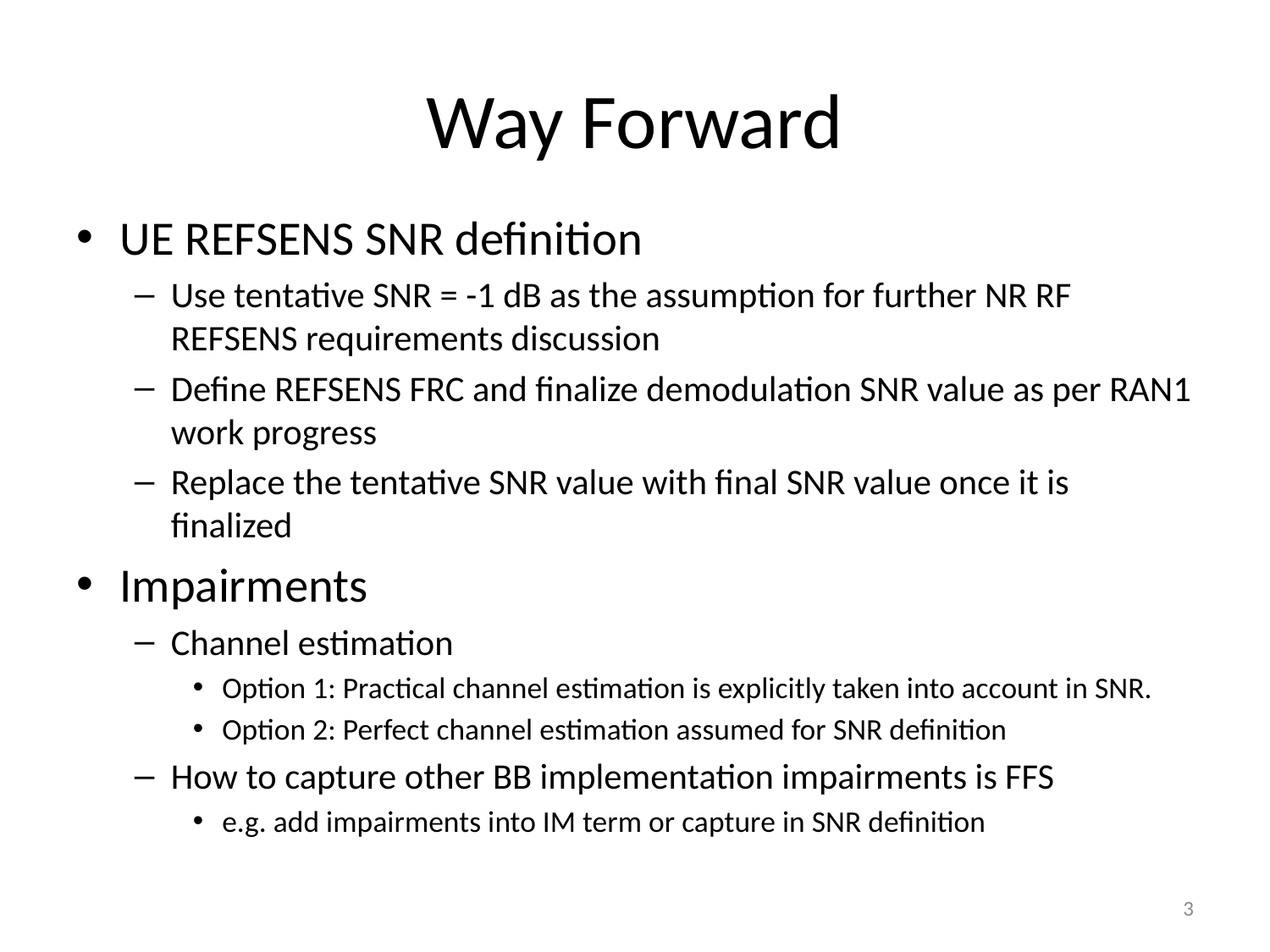

# Way Forward
UE REFSENS SNR definition
Use tentative SNR = -1 dB as the assumption for further NR RF REFSENS requirements discussion
Define REFSENS FRC and finalize demodulation SNR value as per RAN1 work progress
Replace the tentative SNR value with final SNR value once it is finalized
Impairments
Channel estimation
Option 1: Practical channel estimation is explicitly taken into account in SNR.
Option 2: Perfect channel estimation assumed for SNR definition
How to capture other BB implementation impairments is FFS
e.g. add impairments into IM term or capture in SNR definition
3